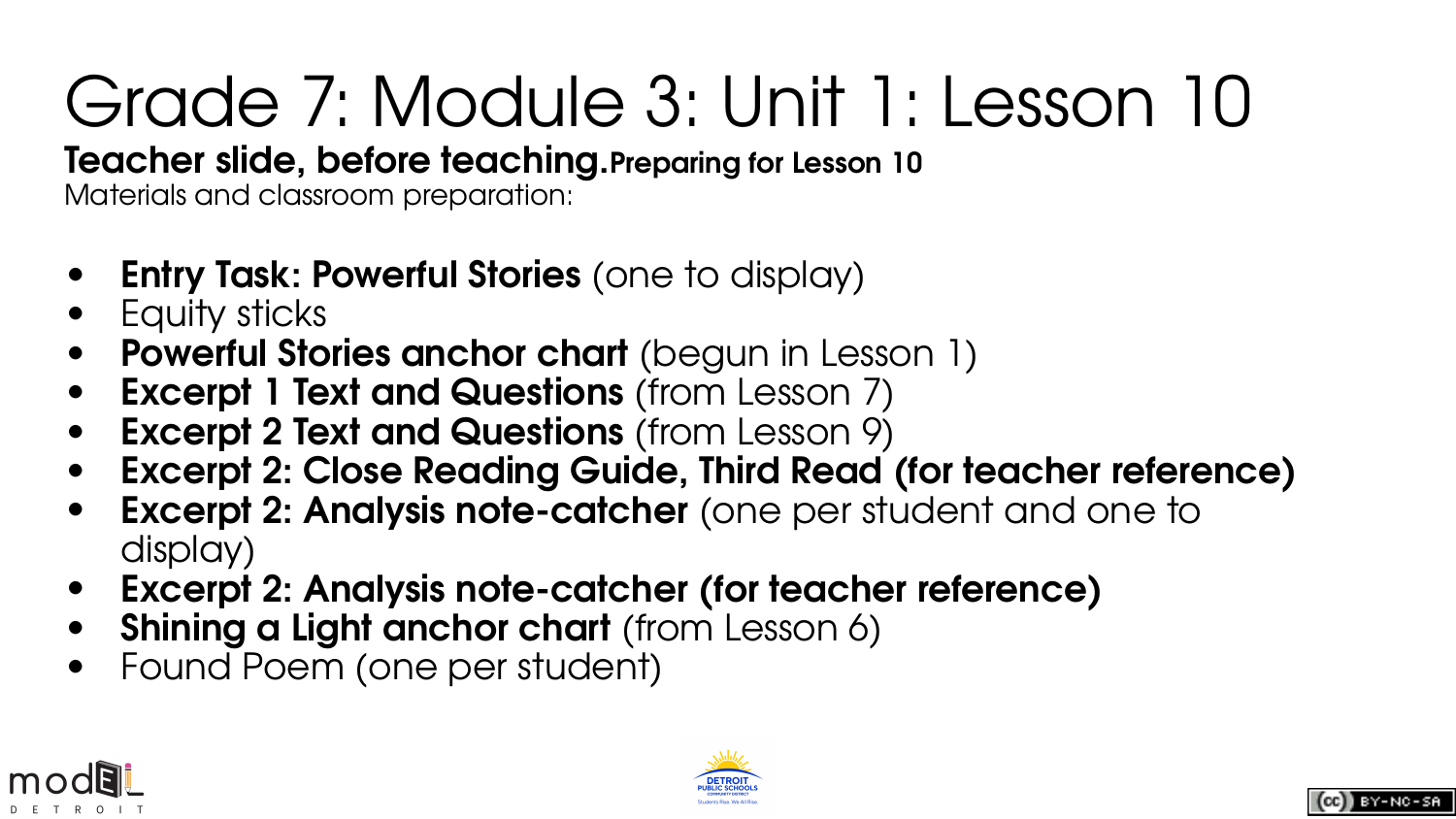

Grade 7: Module 3: Unit 1: Lesson 10
Teacher slide, before teaching.Preparing for Lesson 10
Materials and classroom preparation:

Entry Task: Powerful Stories (one to display)
Equity sticks
Powerful Stories anchor chart (begun in Lesson 1)
Excerpt 1 Text and Questions (from Lesson 7)
Excerpt 2 Text and Questions (from Lesson 9)
Excerpt 2: Close Reading Guide, Third Read (for teacher reference)
Excerpt 2: Analysis note-catcher (one per student and one to display)
Excerpt 2: Analysis note-catcher (for teacher reference)
Shining a Light anchor chart (from Lesson 6)
Found Poem (one per student)